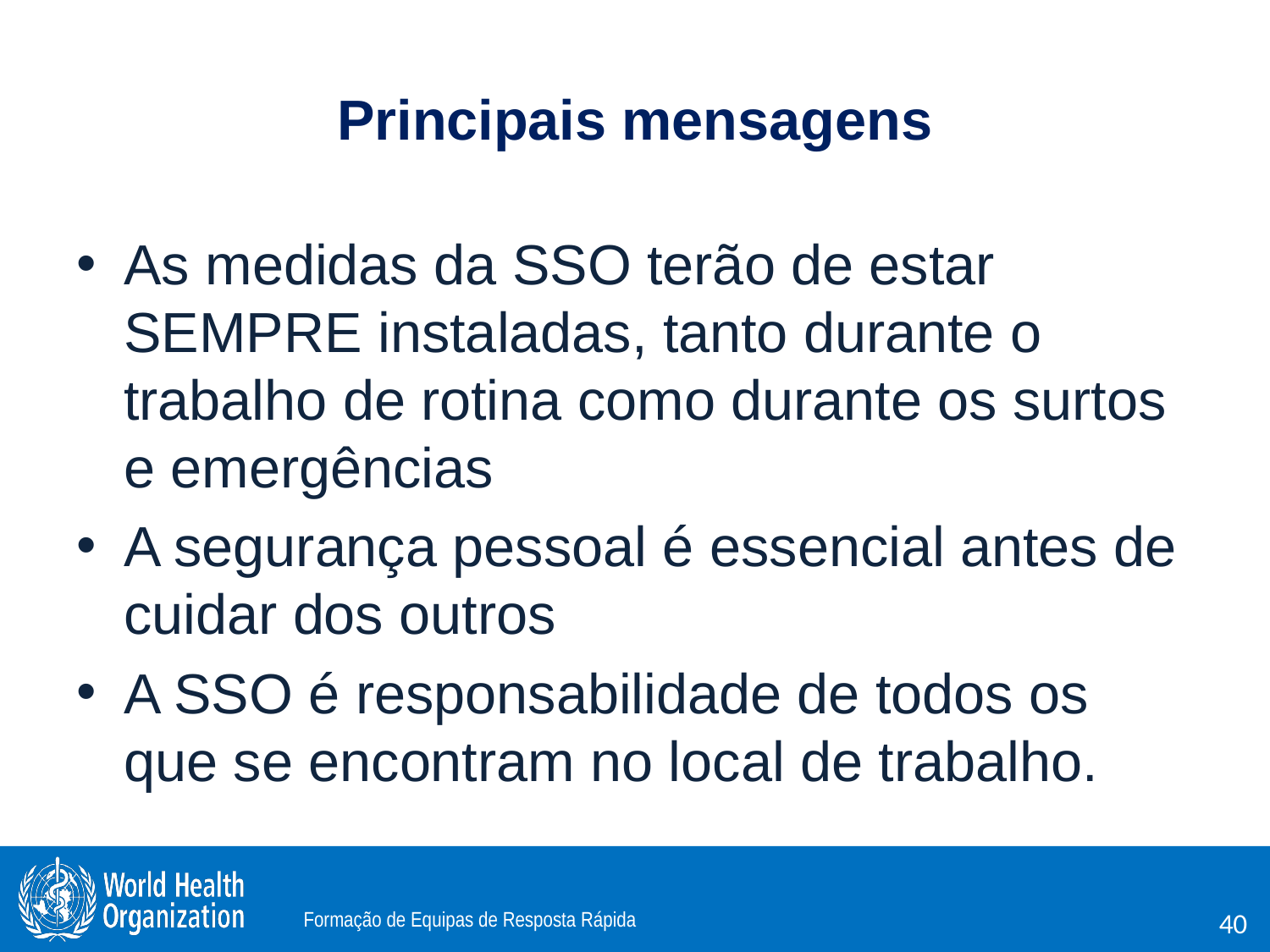

# Principais mensagens
As medidas da SSO terão de estar SEMPRE instaladas, tanto durante o trabalho de rotina como durante os surtos e emergências
A segurança pessoal é essencial antes de cuidar dos outros
A SSO é responsabilidade de todos os que se encontram no local de trabalho.